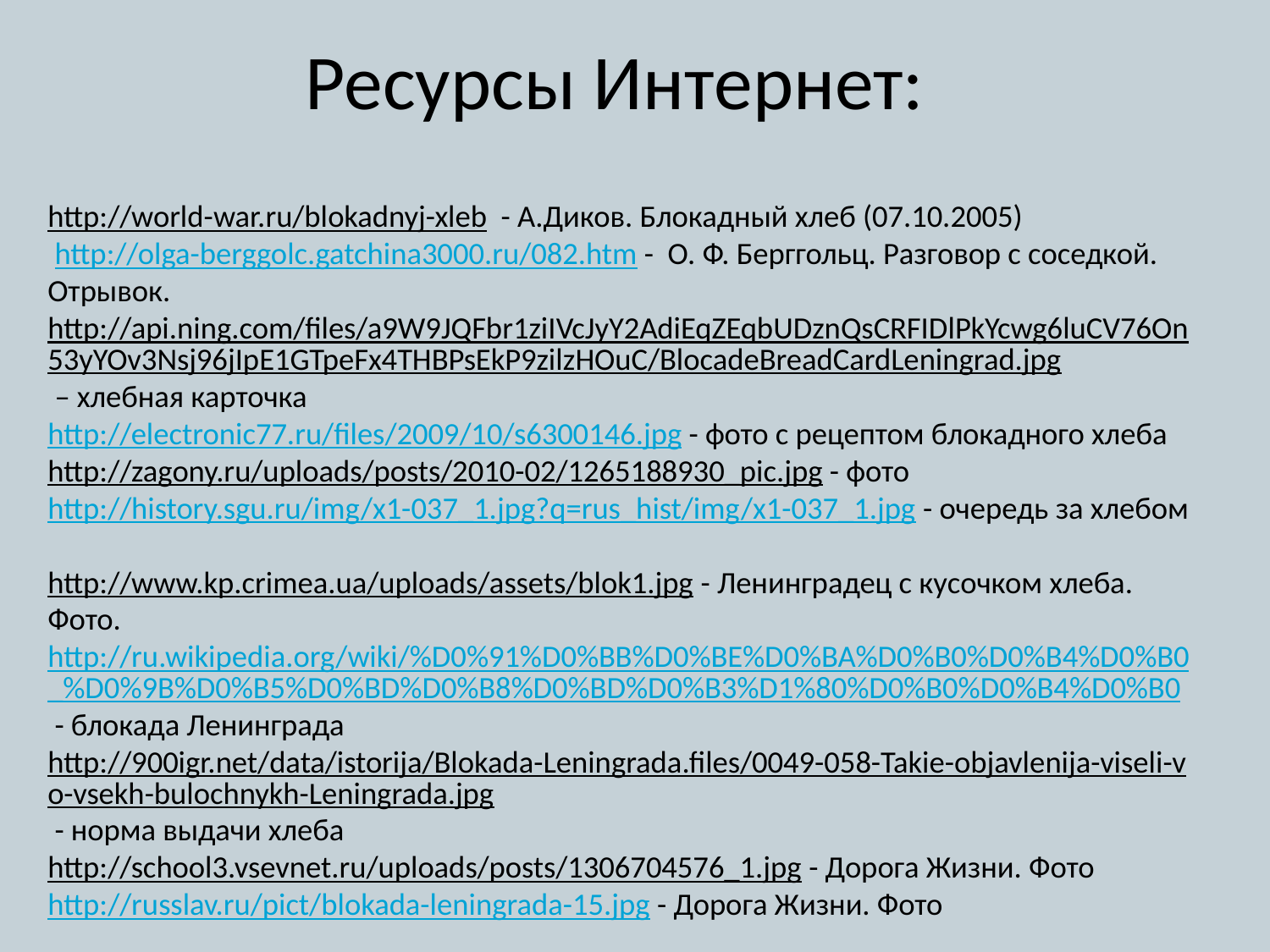

Ресурсы Интернет:

http://world-war.ru/blokadnyj-xleb  - А.Диков. Блокадный хлеб (07.10.2005)
 http://olga-berggolc.gatchina3000.ru/082.htm -  О. Ф. Берггольц. Разговор с соседкой. Отрывок.
http://api.ning.com/files/a9W9JQFbr1ziIVcJyY2AdiEqZEqbUDznQsCRFIDlPkYcwg6luCV76On53yYOv3Nsj96jIpE1GTpeFx4THBPsEkP9zilzHOuC/BlocadeBreadCardLeningrad.jpg – хлебная карточка
http://electronic77.ru/files/2009/10/s6300146.jpg - фото с рецептом блокадного хлеба
http://zagony.ru/uploads/posts/2010-02/1265188930_pic.jpg - фото
http://history.sgu.ru/img/x1-037_1.jpg?q=rus_hist/img/x1-037_1.jpg - очередь за хлебом
http://www.kp.crimea.ua/uploads/assets/blok1.jpg - Ленинградец с кусочком хлеба. Фото.
http://ru.wikipedia.org/wiki/%D0%91%D0%BB%D0%BE%D0%BA%D0%B0%D0%B4%D0%B0_%D0%9B%D0%B5%D0%BD%D0%B8%D0%BD%D0%B3%D1%80%D0%B0%D0%B4%D0%B0 - блокада Ленинграда
http://900igr.net/data/istorija/Blokada-Leningrada.files/0049-058-Takie-objavlenija-viseli-vo-vsekh-bulochnykh-Leningrada.jpg - норма выдачи хлеба
http://school3.vsevnet.ru/uploads/posts/1306704576_1.jpg - Дорога Жизни. Фото
http://russlav.ru/pict/blokada-leningrada-15.jpg - Дорога Жизни. Фото
#